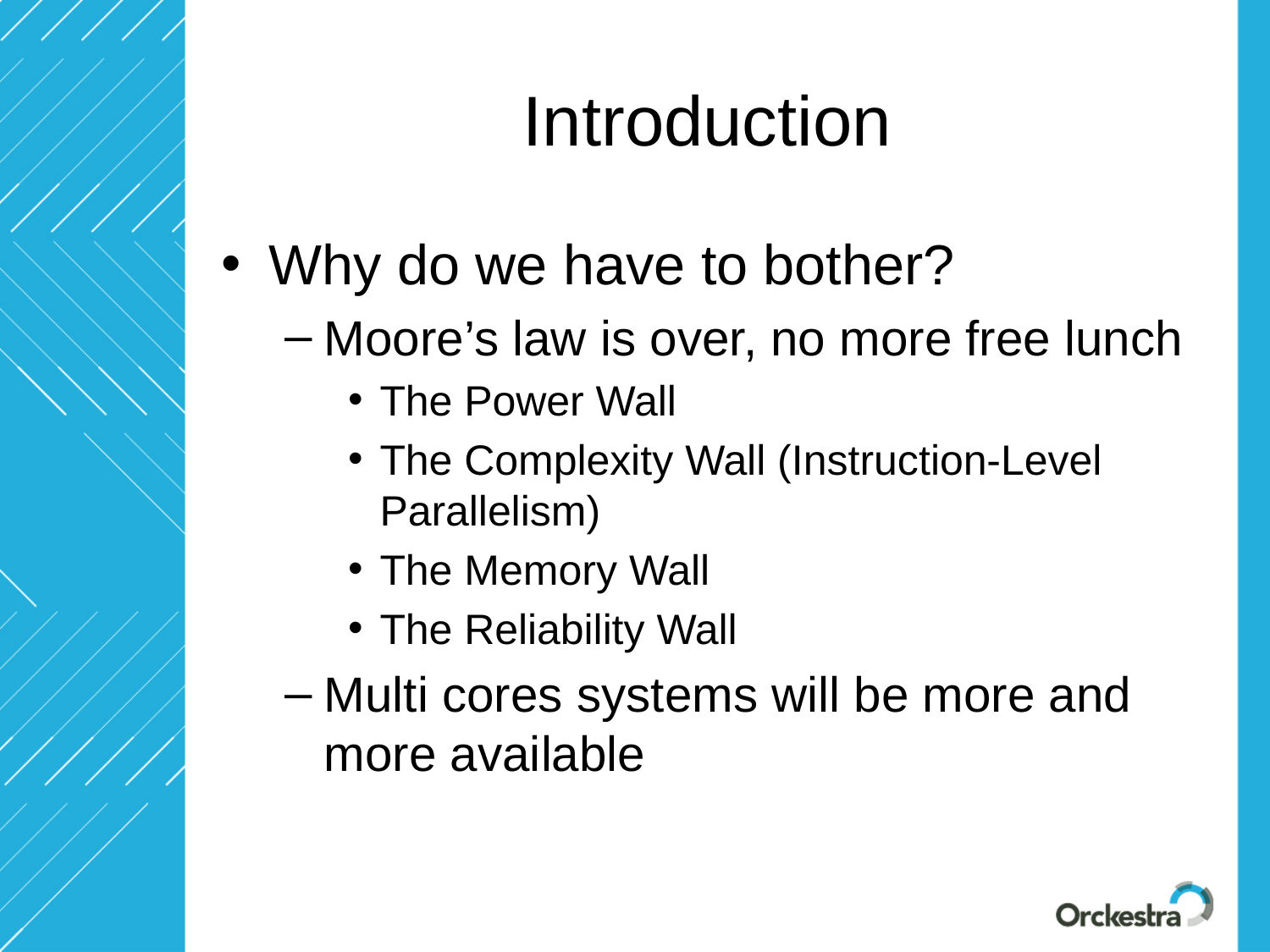

# Introduction
Why do we have to bother?
Moore’s law is over, no more free lunch
The Power Wall
The Complexity Wall (Instruction-Level Parallelism)
The Memory Wall
The Reliability Wall
Multi cores systems will be more and more available